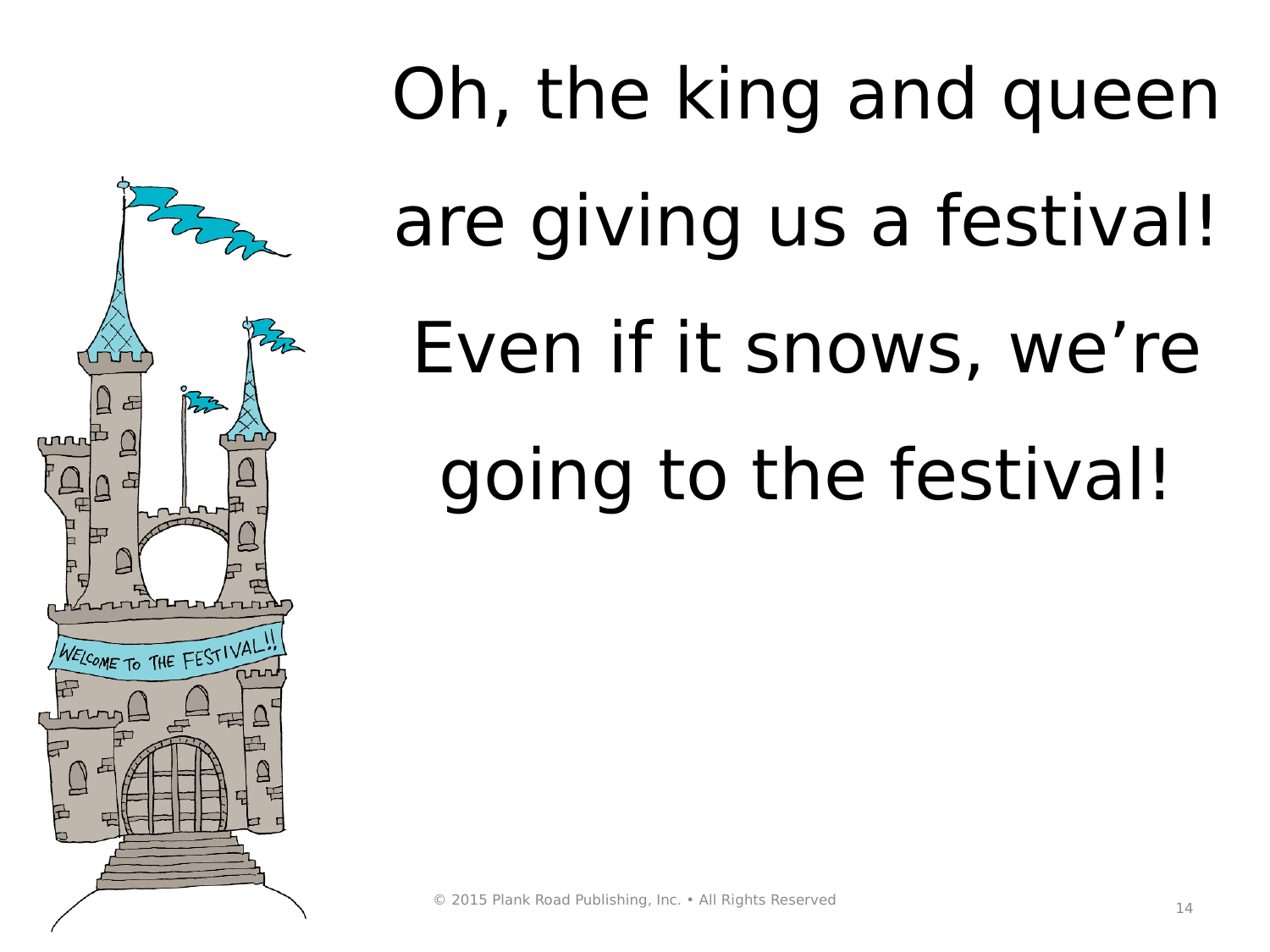

Oh, the king and queen are giving us a festival!
Even if it snows, we’re going to the festival!
14